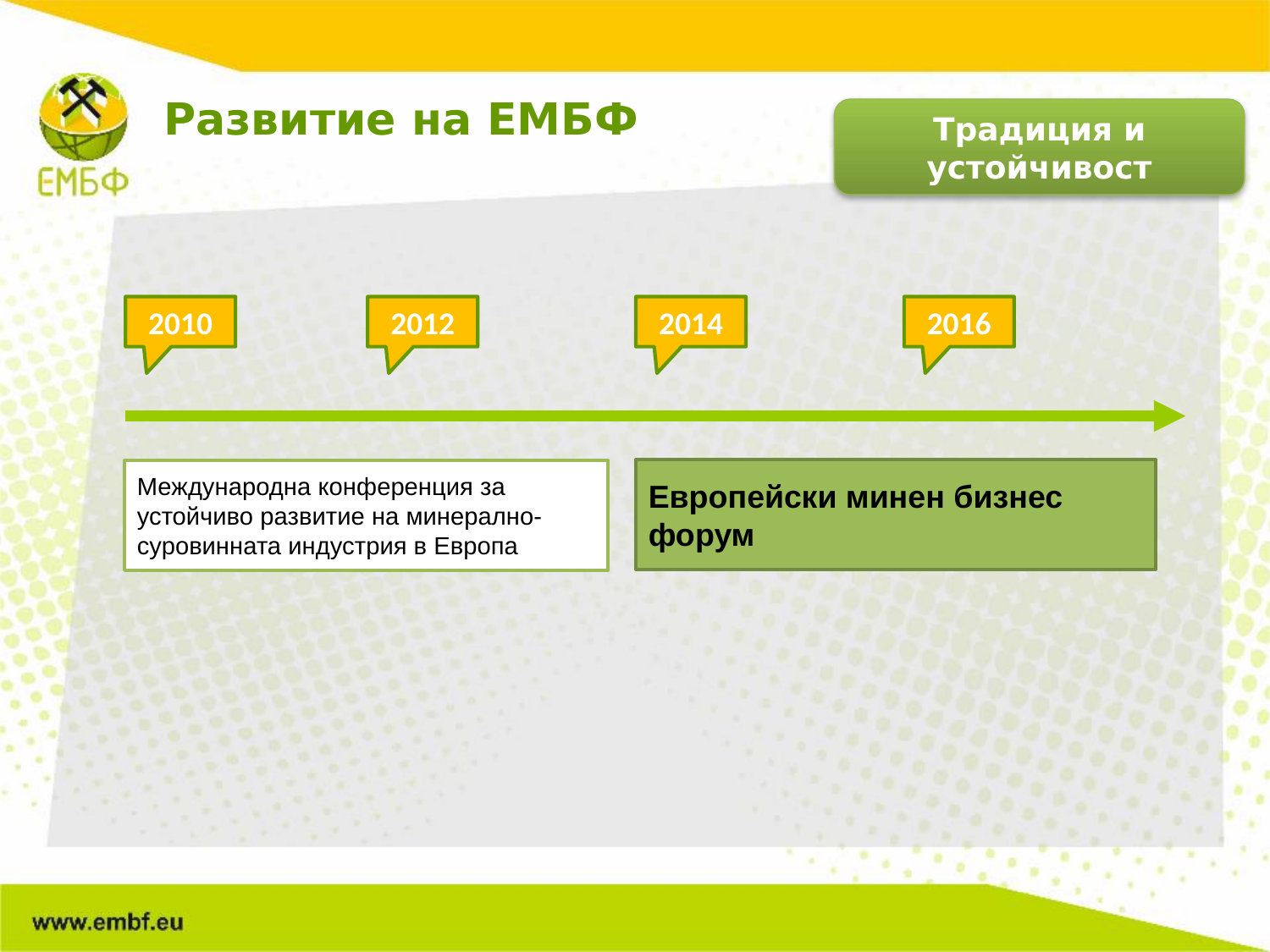

Развитие на ЕМБФ
Традиция и устойчивост
2010
2012
2014
2016
Европейски минен бизнес форум
Международна конференция за устойчиво развитие на минерално-суровинната индустрия в Европа